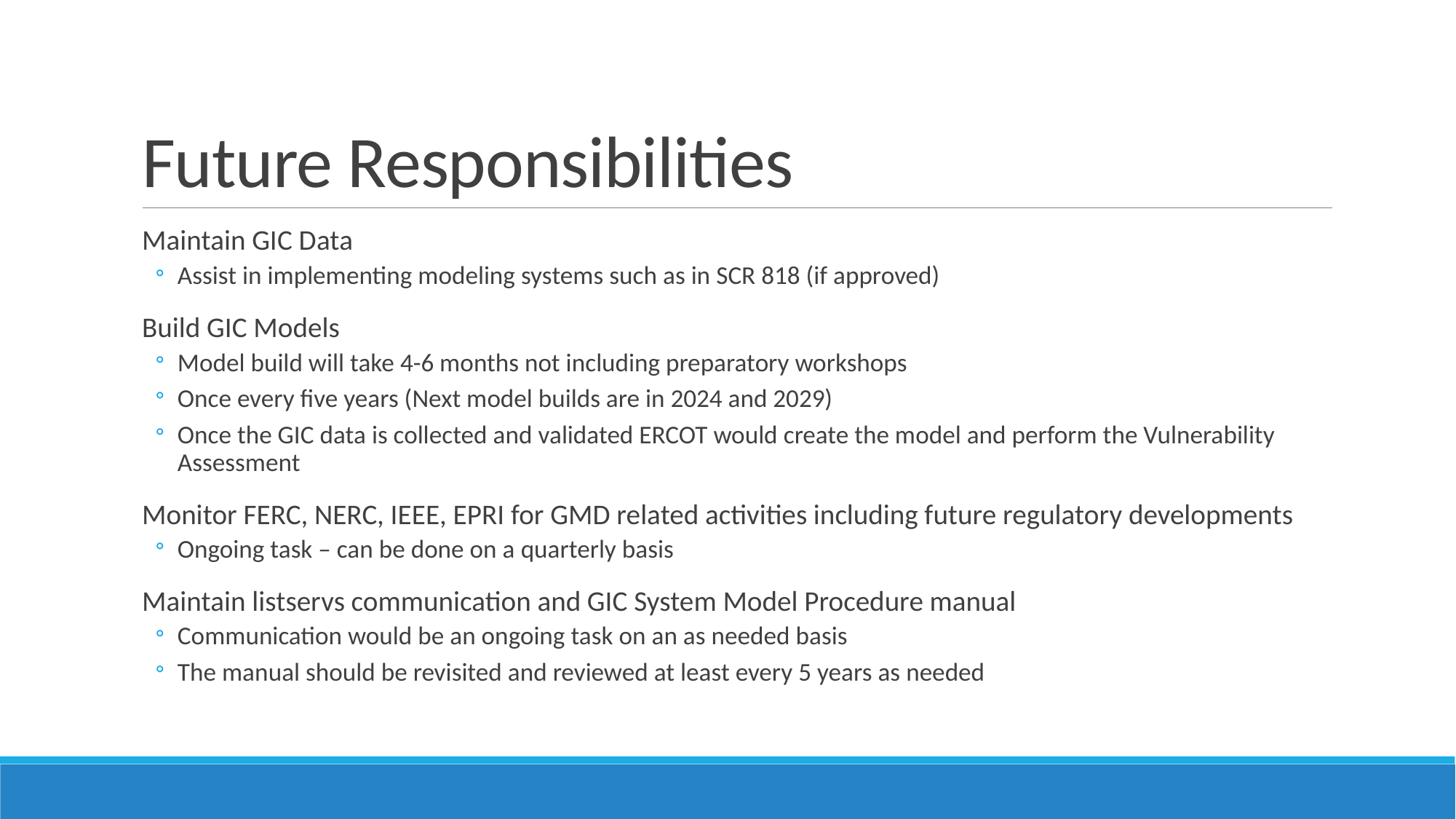

# Future Responsibilities
Maintain GIC Data
Assist in implementing modeling systems such as in SCR 818 (if approved)
Build GIC Models
Model build will take 4-6 months not including preparatory workshops
Once every five years (Next model builds are in 2024 and 2029)
Once the GIC data is collected and validated ERCOT would create the model and perform the Vulnerability Assessment
Monitor FERC, NERC, IEEE, EPRI for GMD related activities including future regulatory developments
Ongoing task – can be done on a quarterly basis
Maintain listservs communication and GIC System Model Procedure manual
Communication would be an ongoing task on an as needed basis
The manual should be revisited and reviewed at least every 5 years as needed